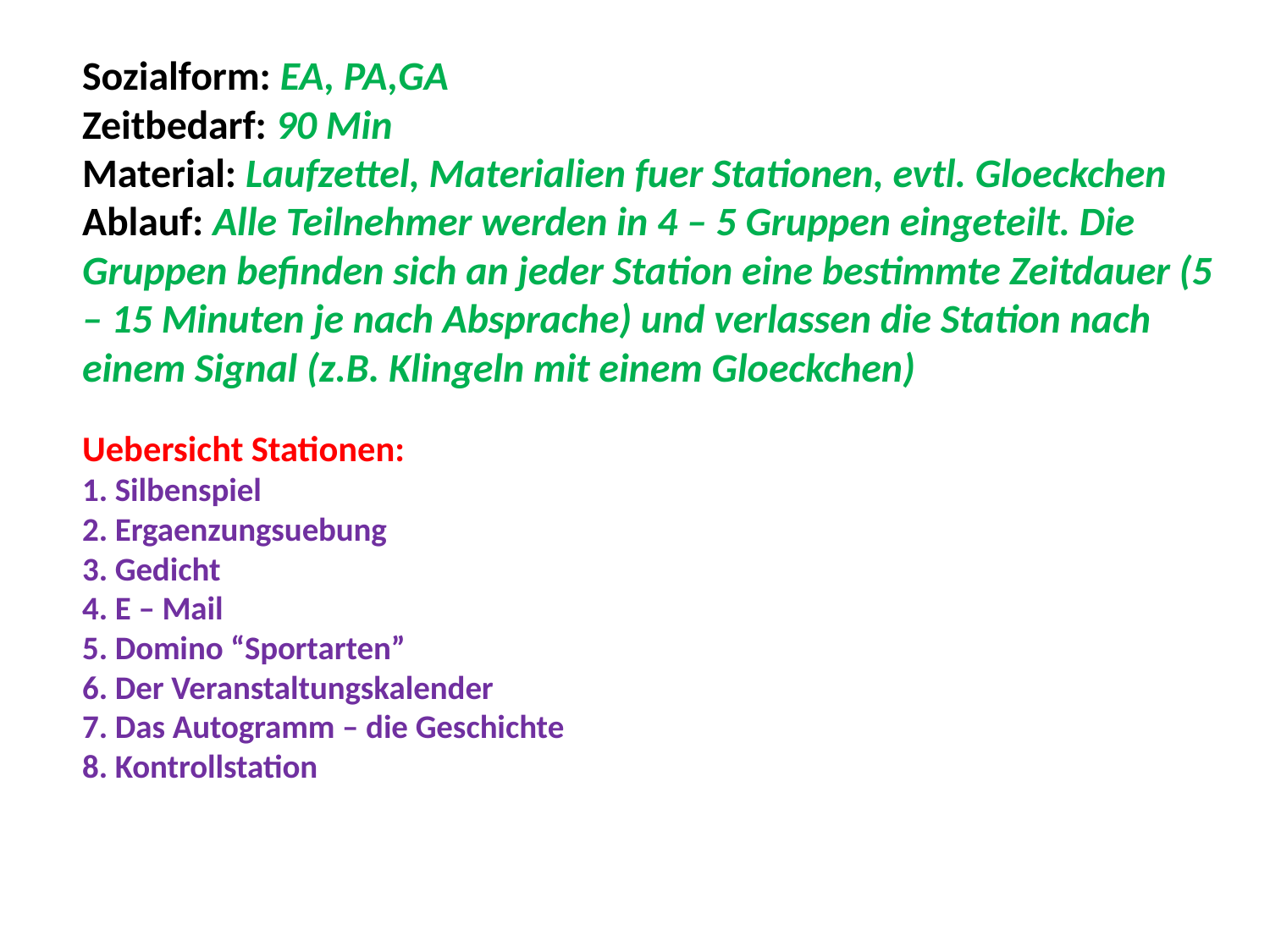

# Sozialform: EA, PA,GA Zeitbedarf: 90 Min Material: Laufzettel, Materialien fuer Stationen, evtl. Gloeckchen Ablauf: Alle Teilnehmer werden in 4 – 5 Gruppen eingeteilt. Die Gruppen befinden sich an jeder Station eine bestimmte Zeitdauer (5 – 15 Minuten je nach Absprache) und verlassen die Station nach einem Signal (z.B. Klingeln mit einem Gloeckchen) Uebersicht Stationen: 1. Silbenspiel 2. Ergaenzungsuebung 3. Gedicht 4. E – Mail 5. Domino “Sportarten” 6. Der Veranstaltungskalender 7. Das Autogramm – die Geschichte 8. Kontrollstation